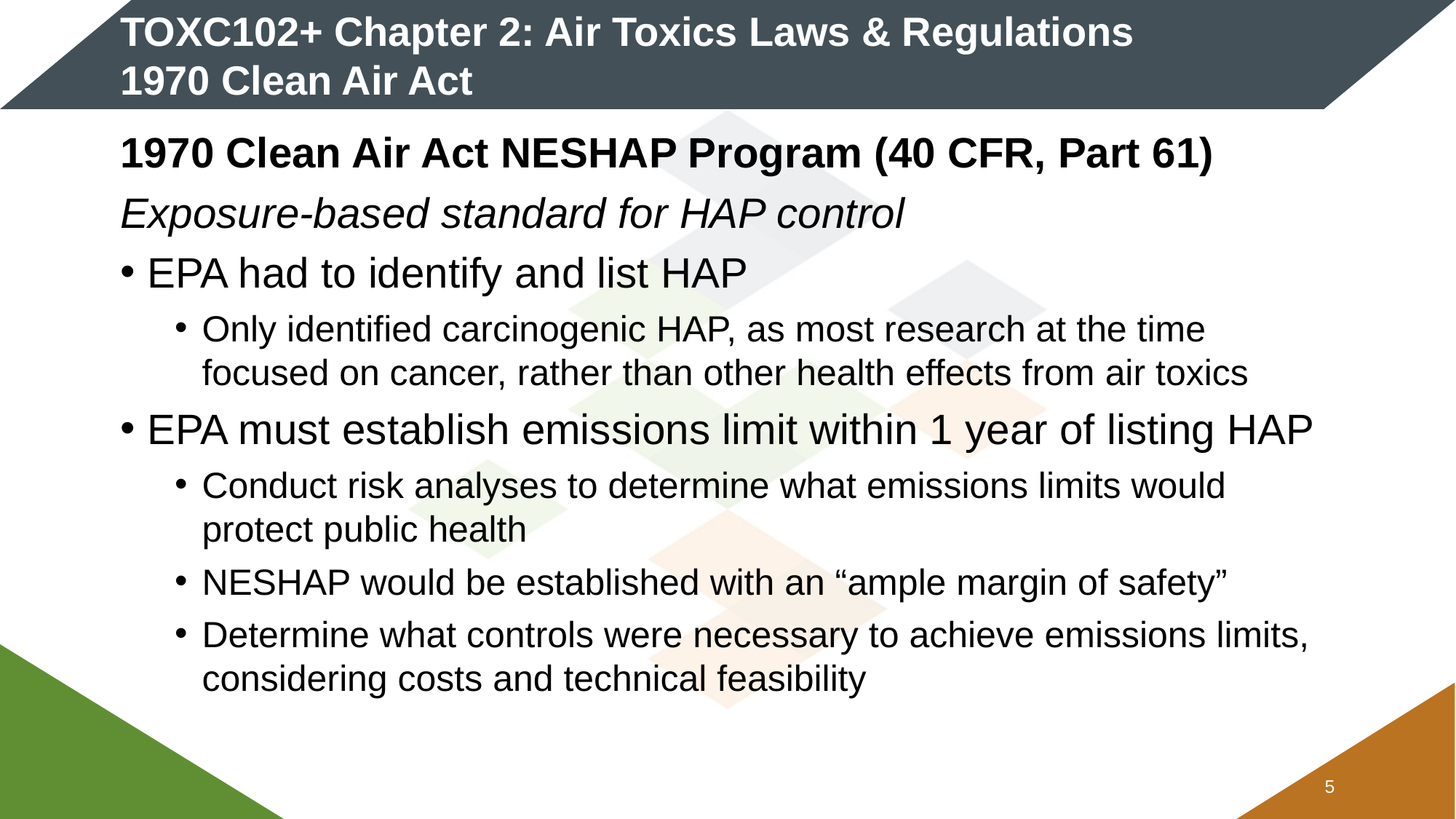

# TOXC102+ Chapter 2: Air Toxics Laws & Regulations 1970 Clean Air Act
1970 Clean Air Act NESHAP Program (40 CFR, Part 61)
Exposure-based standard for HAP control
EPA had to identify and list HAP
Only identified carcinogenic HAP, as most research at the time focused on cancer, rather than other health effects from air toxics
EPA must establish emissions limit within 1 year of listing HAP
Conduct risk analyses to determine what emissions limits would protect public health
NESHAP would be established with an “ample margin of safety”
Determine what controls were necessary to achieve emissions limits, considering costs and technical feasibility
5